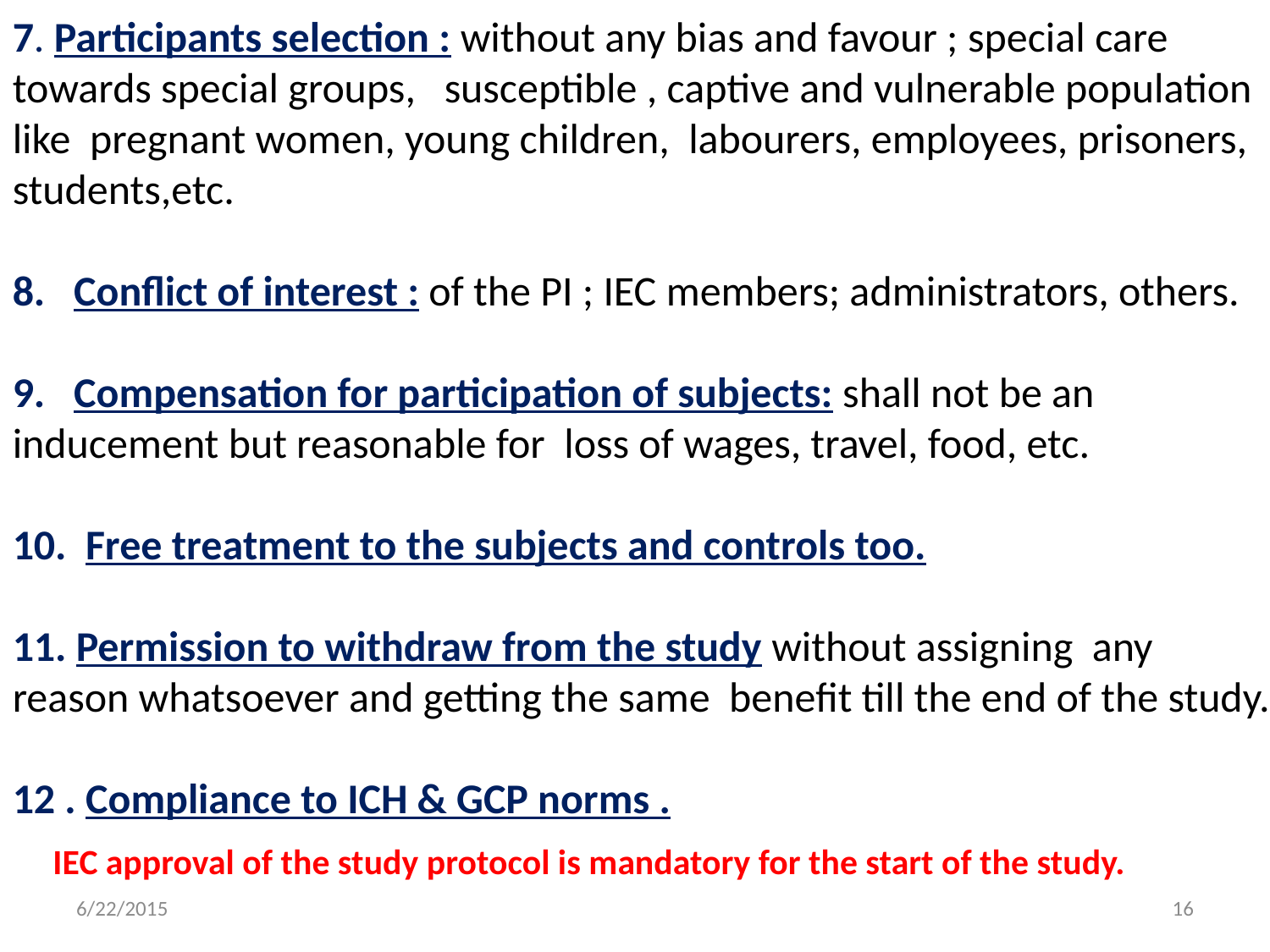

7. Participants selection : without any bias and favour ; special care towards special groups,   susceptible , captive and vulnerable population  like  pregnant women, young children,  labourers, employees, prisoners, students,etc.

8.   Conflict of interest : of the PI ; IEC members; administrators, others.

9.   Compensation for participation of subjects: shall not be an inducement but reasonable for  loss of wages, travel, food, etc.

10.  Free treatment to the subjects and controls too.

11. Permission to withdraw from the study without assigning  any reason whatsoever and getting the same  benefit till the end of the study.

12 . Compliance to ICH & GCP norms .

IEC approval of the study protocol is mandatory for the start of the study.
6/22/2015
16